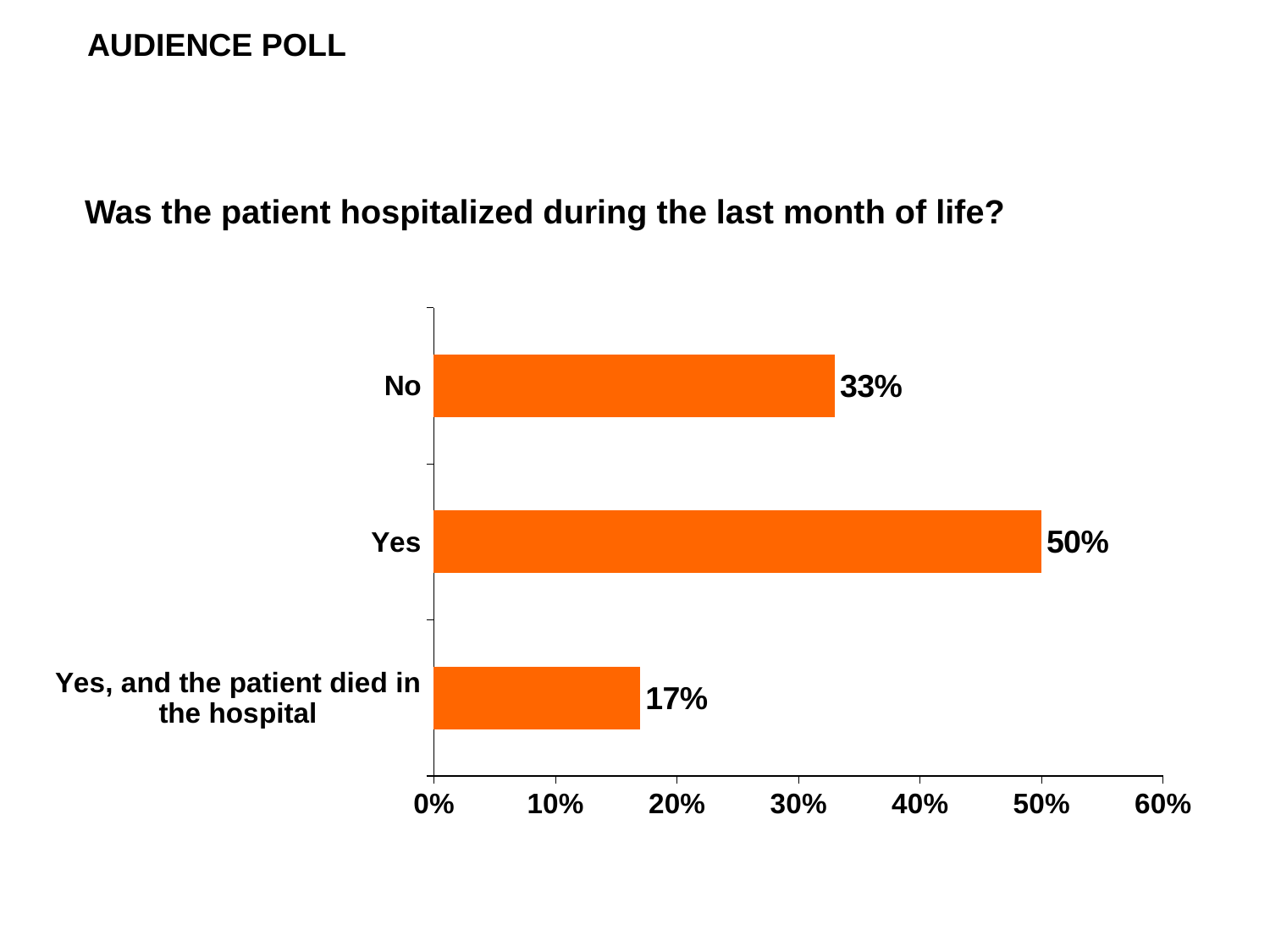

AUDIENCE POLL
Was the patient hospitalized during the last month of life?

### Chart

| Category | Series 1 |
|---|---|
| Yes, and the patient died in the hospital | 0.17 |
| Yes | 0.5 |
| No | 0.33 |